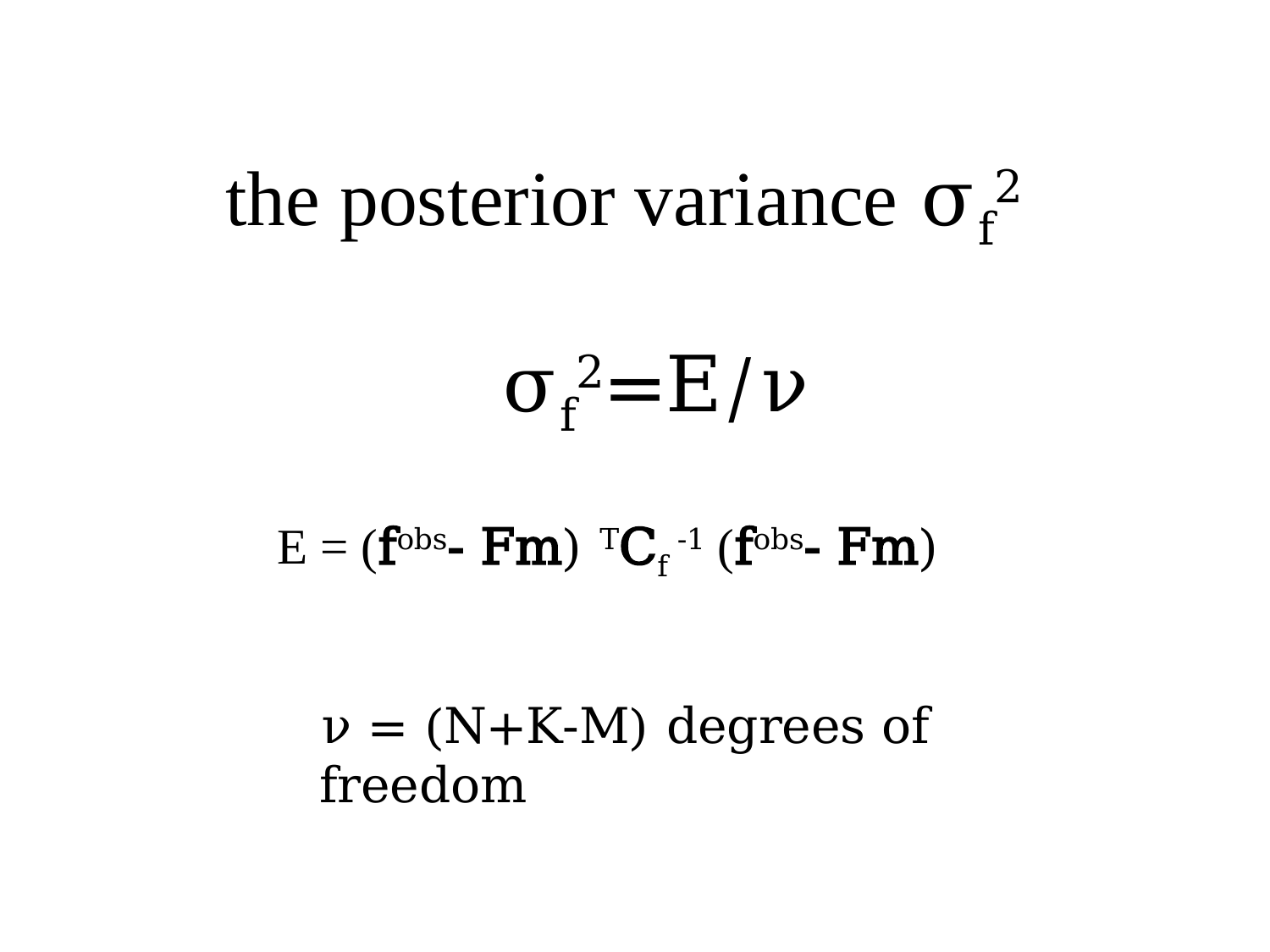

# the posterior variance σf2
σf2=E/ν
E = (fobs- Fm) TCf -1 (fobs- Fm)

ν = (N+K-M) degrees of freedom